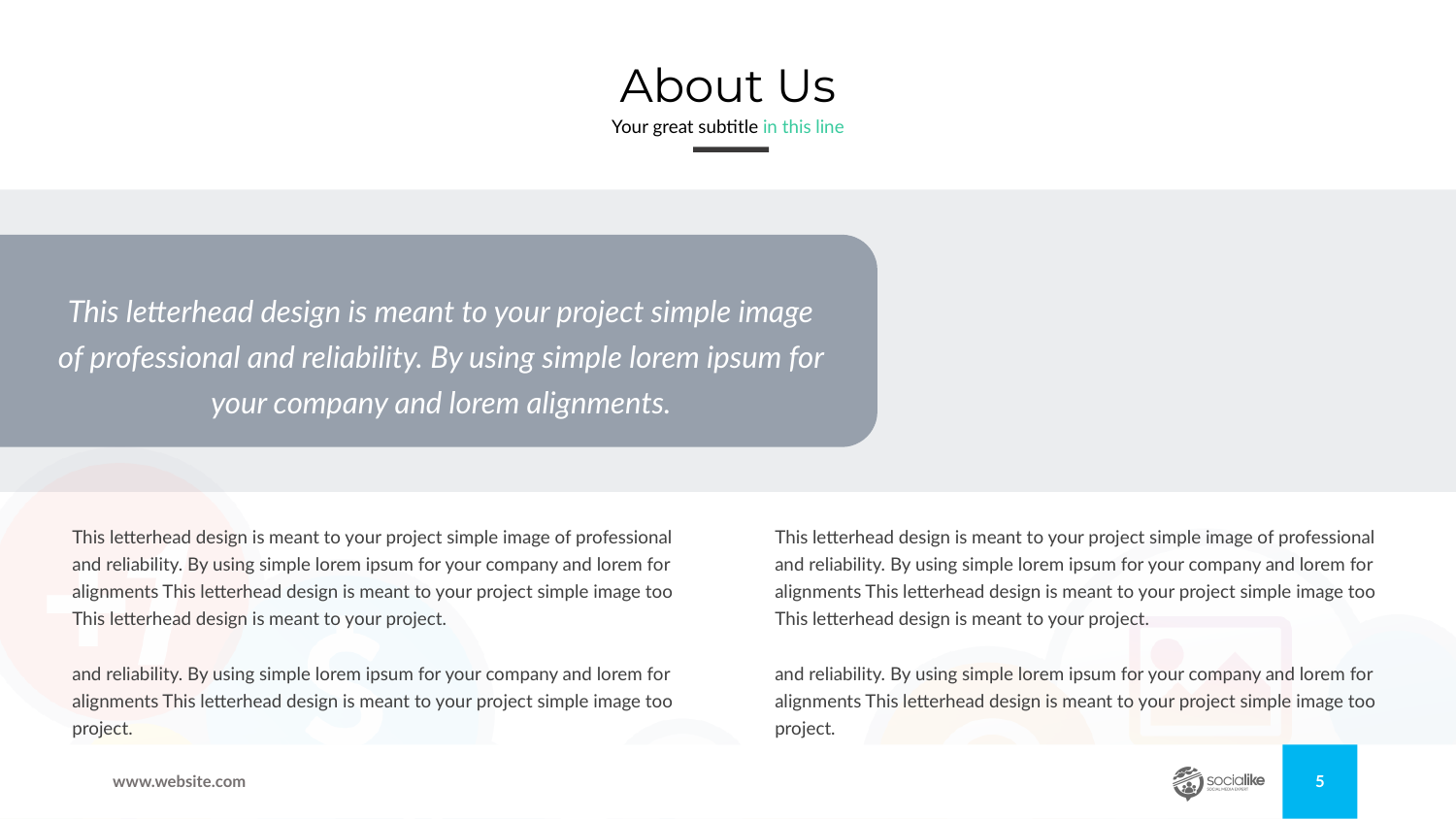

# About Us
Your great subtitle in this line

This letterhead design is meant to your project simple image of professional and reliability. By using simple lorem ipsum for your company and lorem alignments.
This letterhead design is meant to your project simple image of professional and reliability. By using simple lorem ipsum for your company and lorem for alignments This letterhead design is meant to your project simple image too
This letterhead design is meant to your project.

and reliability. By using simple lorem ipsum for your company and lorem for
alignments This letterhead design is meant to your project simple image too
project.
This letterhead design is meant to your project simple image of professional and reliability. By using simple lorem ipsum for your company and lorem for alignments This letterhead design is meant to your project simple image too
This letterhead design is meant to your project.

and reliability. By using simple lorem ipsum for your company and lorem for
alignments This letterhead design is meant to your project simple image too
project.
5
www.website.com